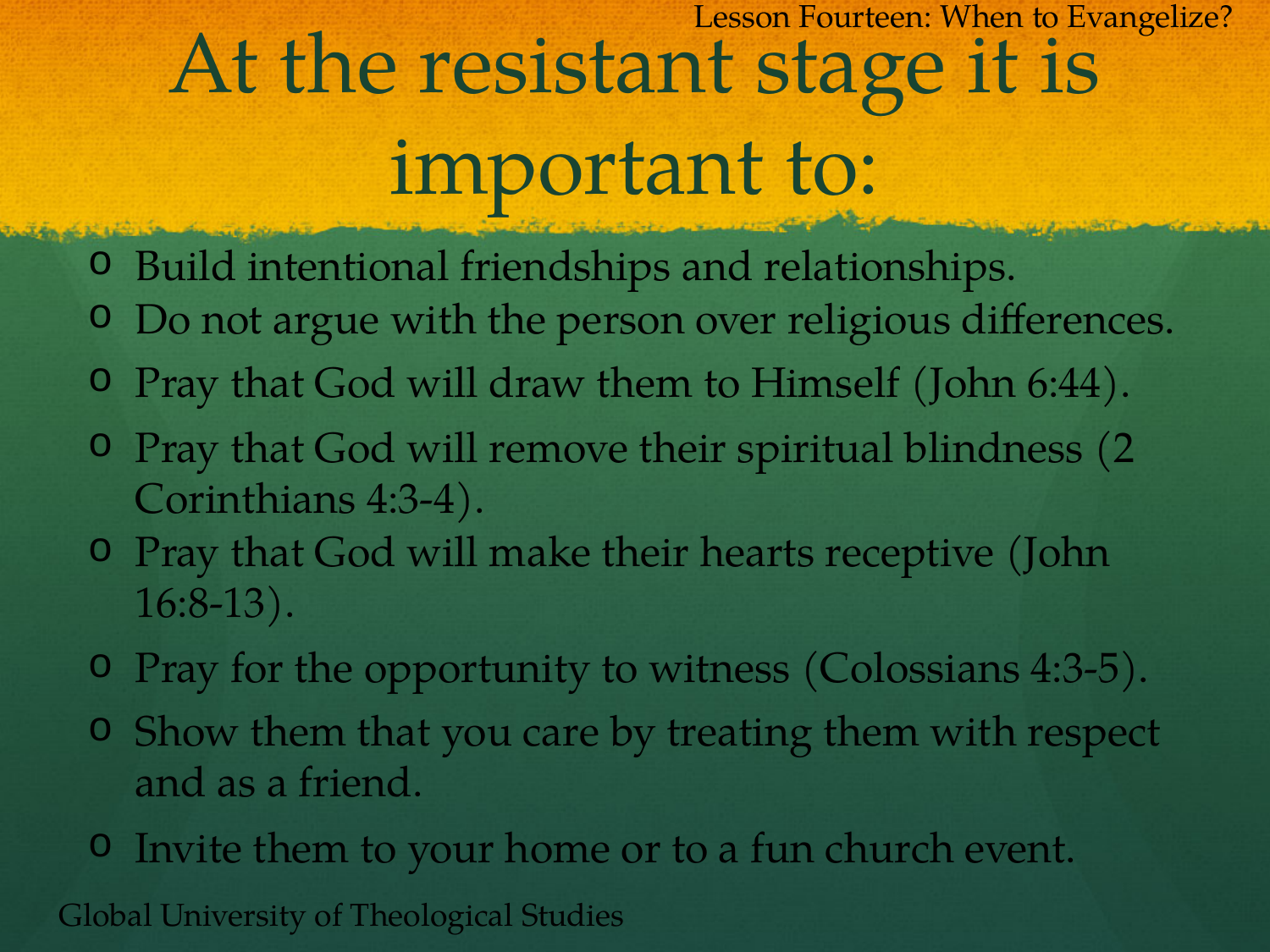

Lesson Fourteen: When to Evangelize?

# At the resistant stage it is important to:
Build intentional friendships and relationships.
Do not argue with the person over religious differences.
Pray that God will draw them to Himself (John 6:44).
Pray that God will remove their spiritual blindness (2 Corinthians 4:3-4).
Pray that God will make their hearts receptive (John 16:8-13).
Pray for the opportunity to witness (Colossians 4:3-5).
Show them that you care by treating them with respect and as a friend.
Invite them to your home or to a fun church event.
Global University of Theological Studies